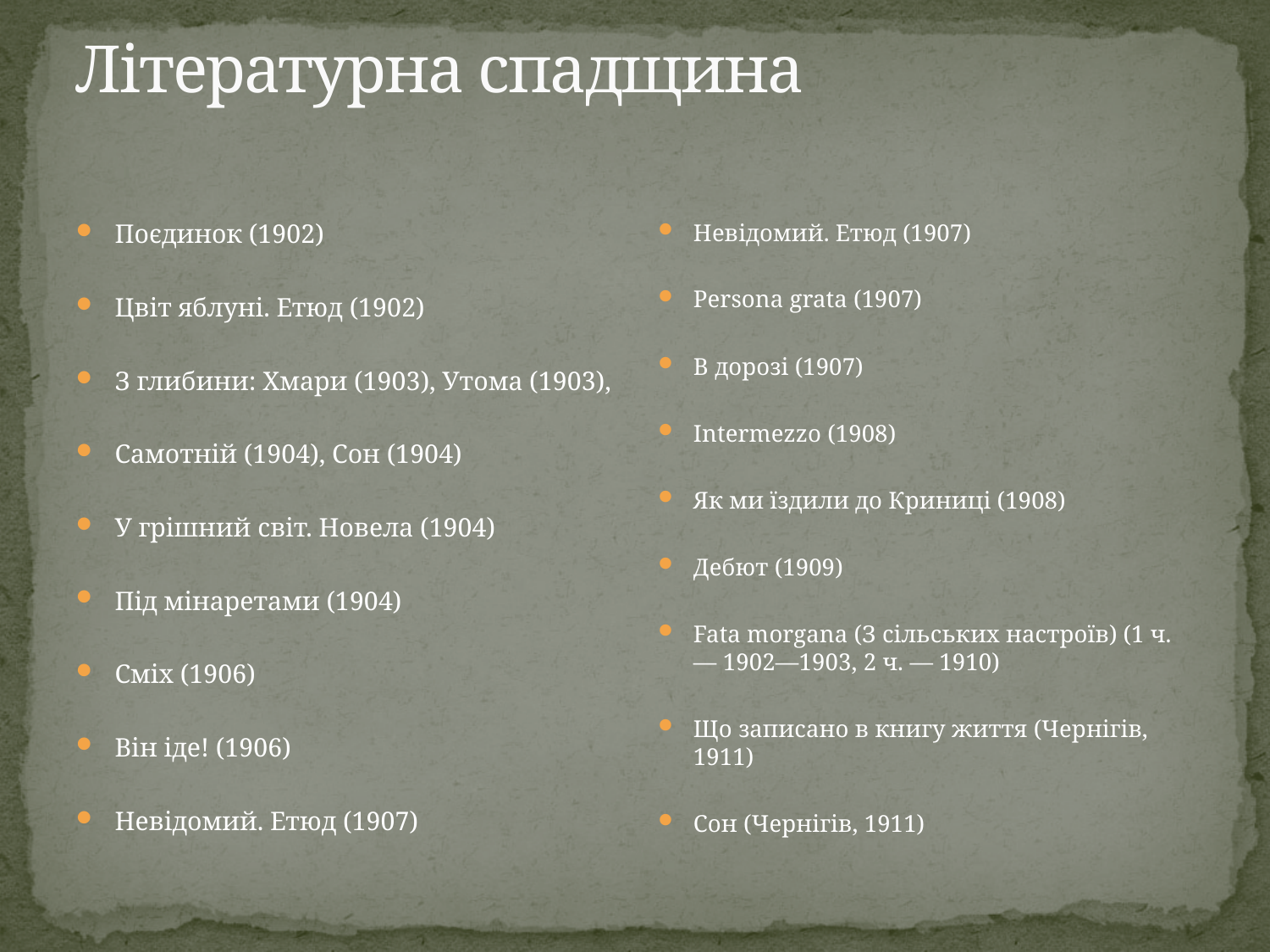

# Літературна спадщина
Поєдинок (1902)

Цвіт яблуні. Етюд (1902)

З глибини: Хмари (1903), Утома (1903),

Самотній (1904), Сон (1904)

У грішний світ. Новела (1904)

Під мінаретами (1904)

Сміх (1906)

Він іде! (1906)

Невідомий. Етюд (1907)

Невідомий. Етюд (1907)

Persona grata (1907)

В дорозі (1907)

Intermezzo (1908)

Як ми їздили до Криниці (1908)

Дебют (1909)

Fata morgana (З сільських настроїв) (1 ч. — 1902—1903, 2 ч. — 1910)

Що записано в книгу життя (Чернігів, 1911)

Сон (Чернігів, 1911)